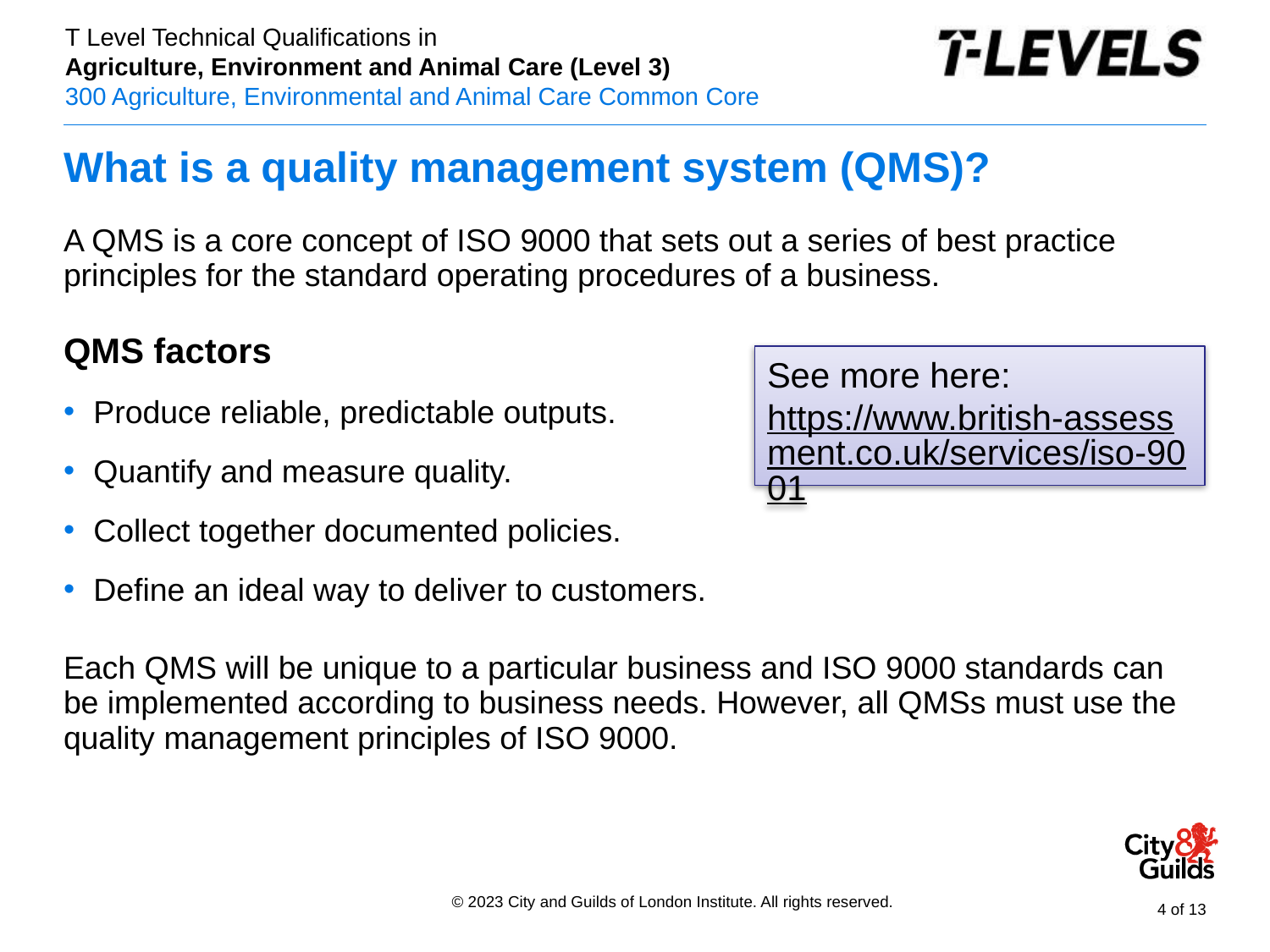

# What is a quality management system (QMS)?
A QMS is a core concept of ISO 9000 that sets out a series of best practice principles for the standard operating procedures of a business.
QMS factors
Produce reliable, predictable outputs.
Quantify and measure quality.
Collect together documented policies.
Define an ideal way to deliver to customers.
Each QMS will be unique to a particular business and ISO 9000 standards can be implemented according to business needs. However, all QMSs must use the quality management principles of ISO 9000.
See more here:
https://www.british-assessment.co.uk/services/iso-9001